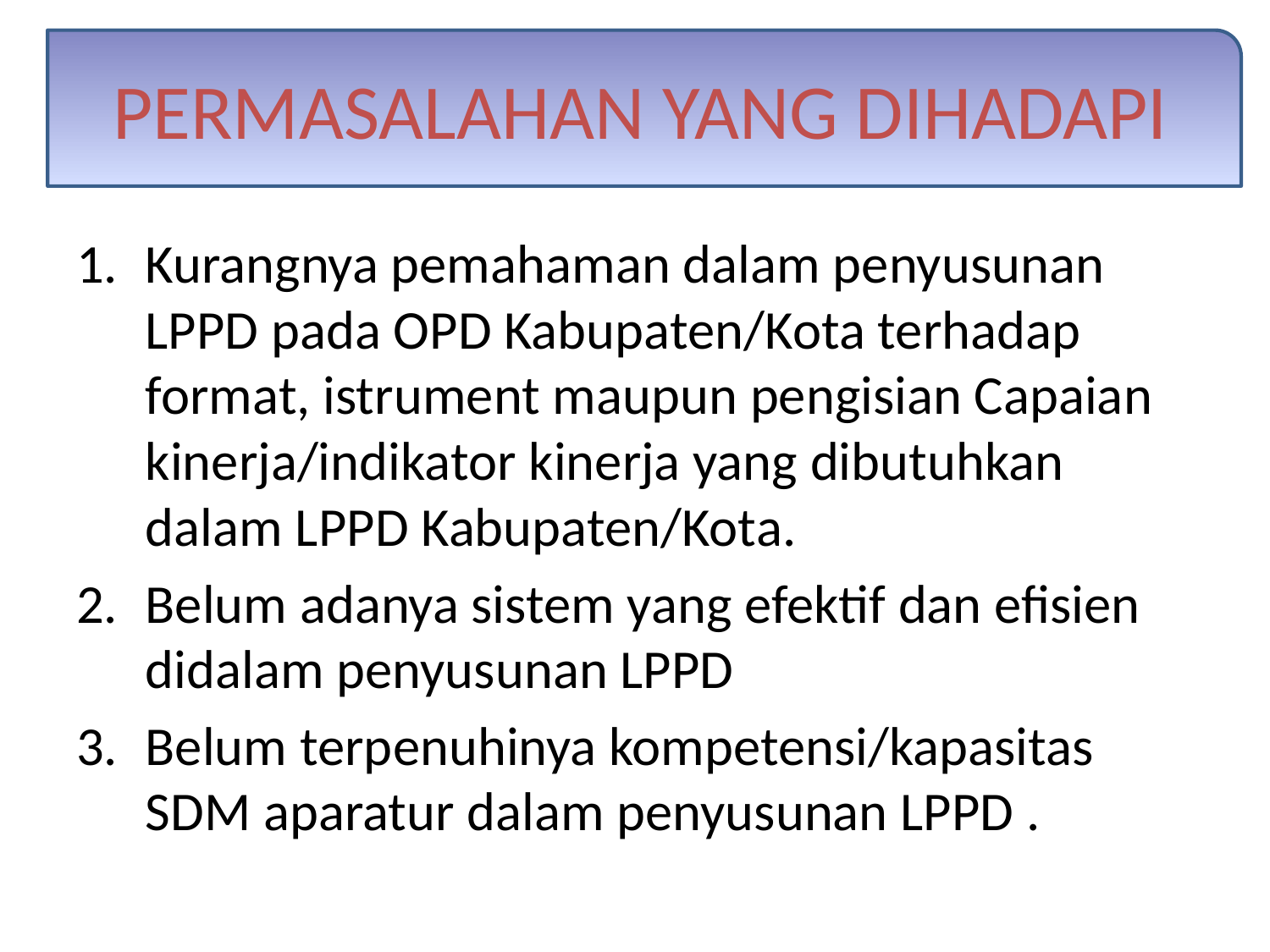

PERMASALAHAN YANG DIHADAPI
Kurangnya pemahaman dalam penyusunan LPPD pada OPD Kabupaten/Kota terhadap format, istrument maupun pengisian Capaian kinerja/indikator kinerja yang dibutuhkan dalam LPPD Kabupaten/Kota.
Belum adanya sistem yang efektif dan efisien didalam penyusunan LPPD
Belum terpenuhinya kompetensi/kapasitas SDM aparatur dalam penyusunan LPPD .